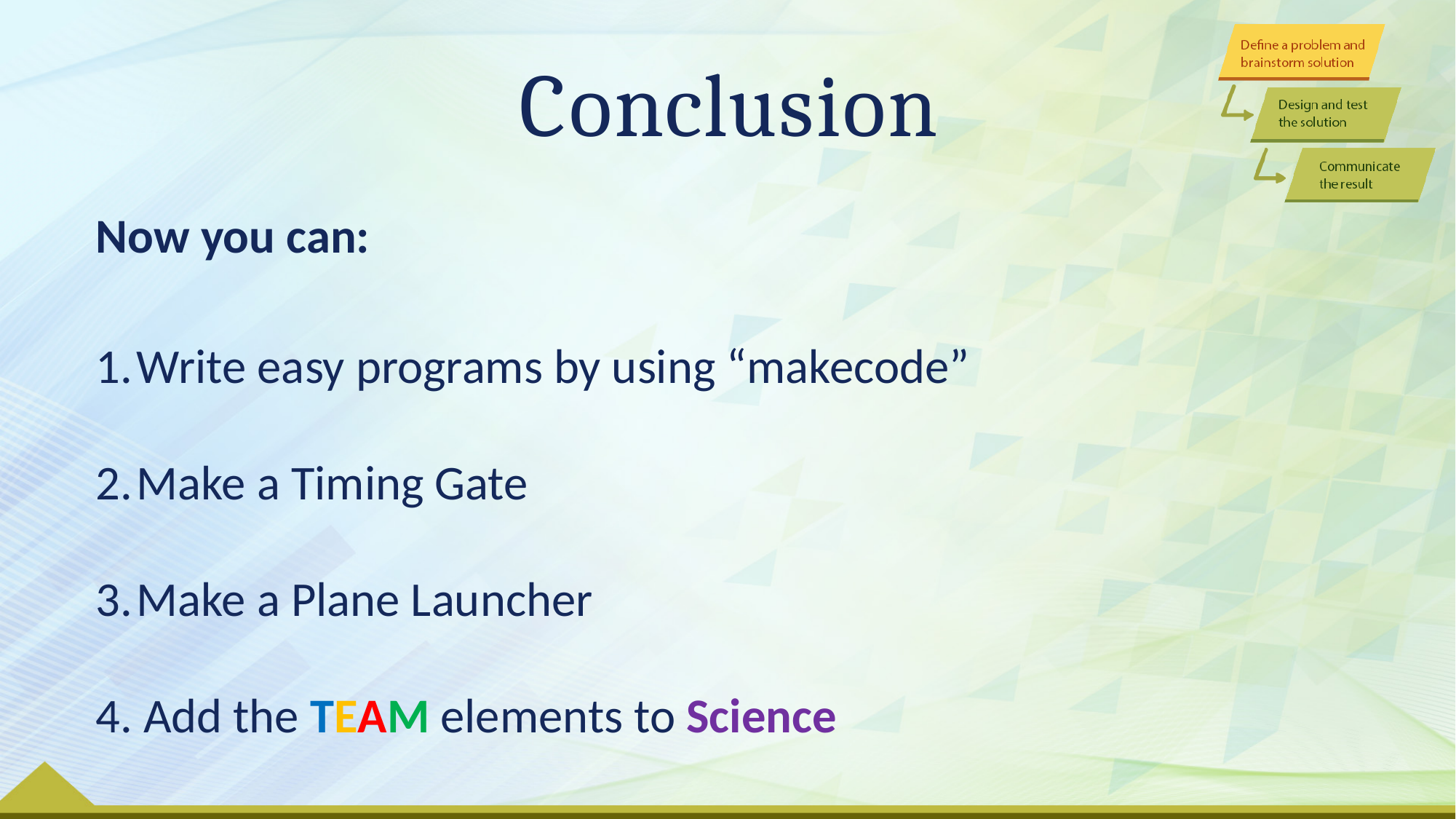

# Conclusion
Now you can:

Write easy programs by using “makecode”

Make a Timing Gate

Make a Plane Launcher

4. Add the TEAM elements to Science